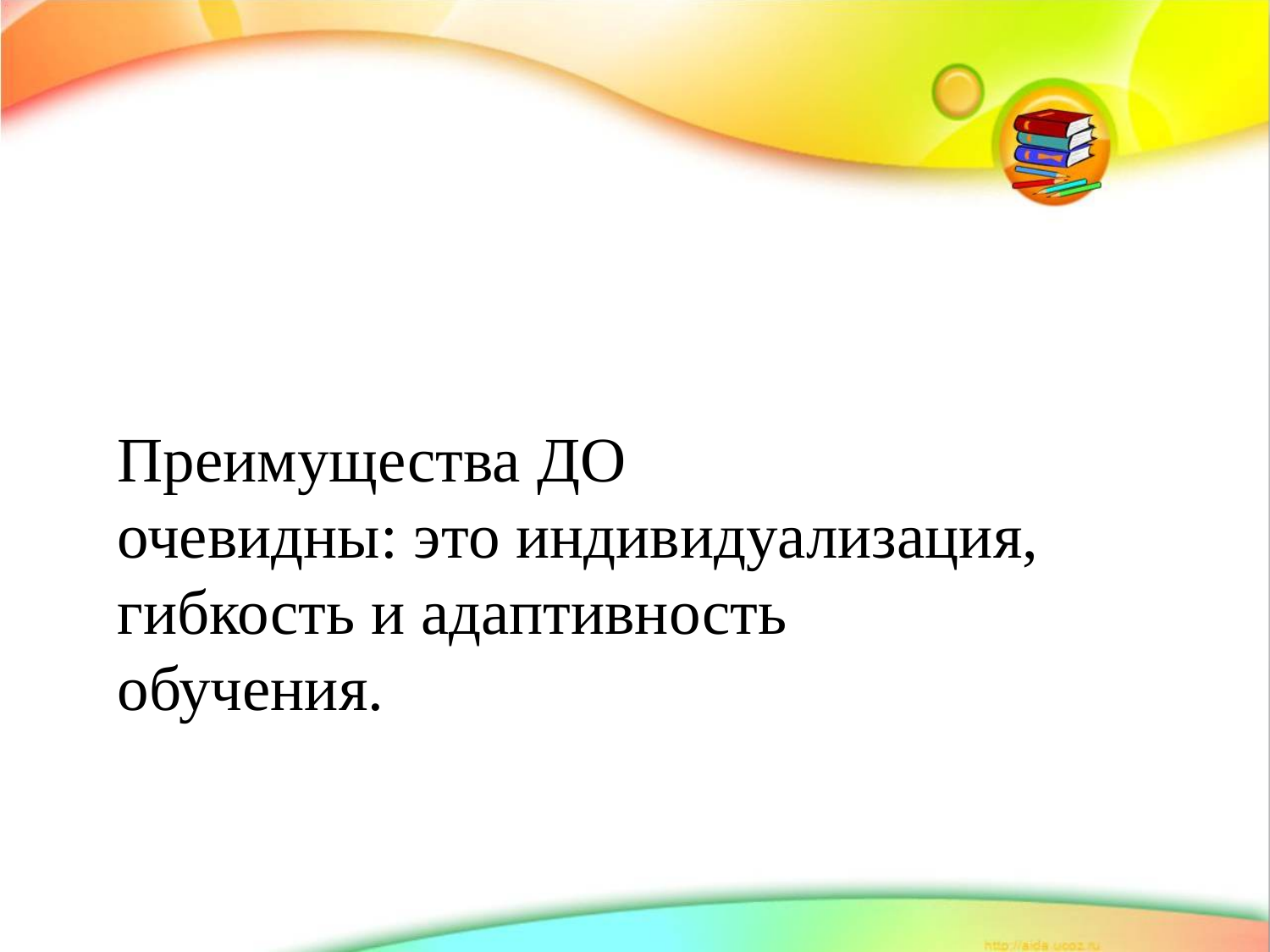

Преимущества ДО
очевидны: это индивидуализация, гибкость и адаптивность обучения.